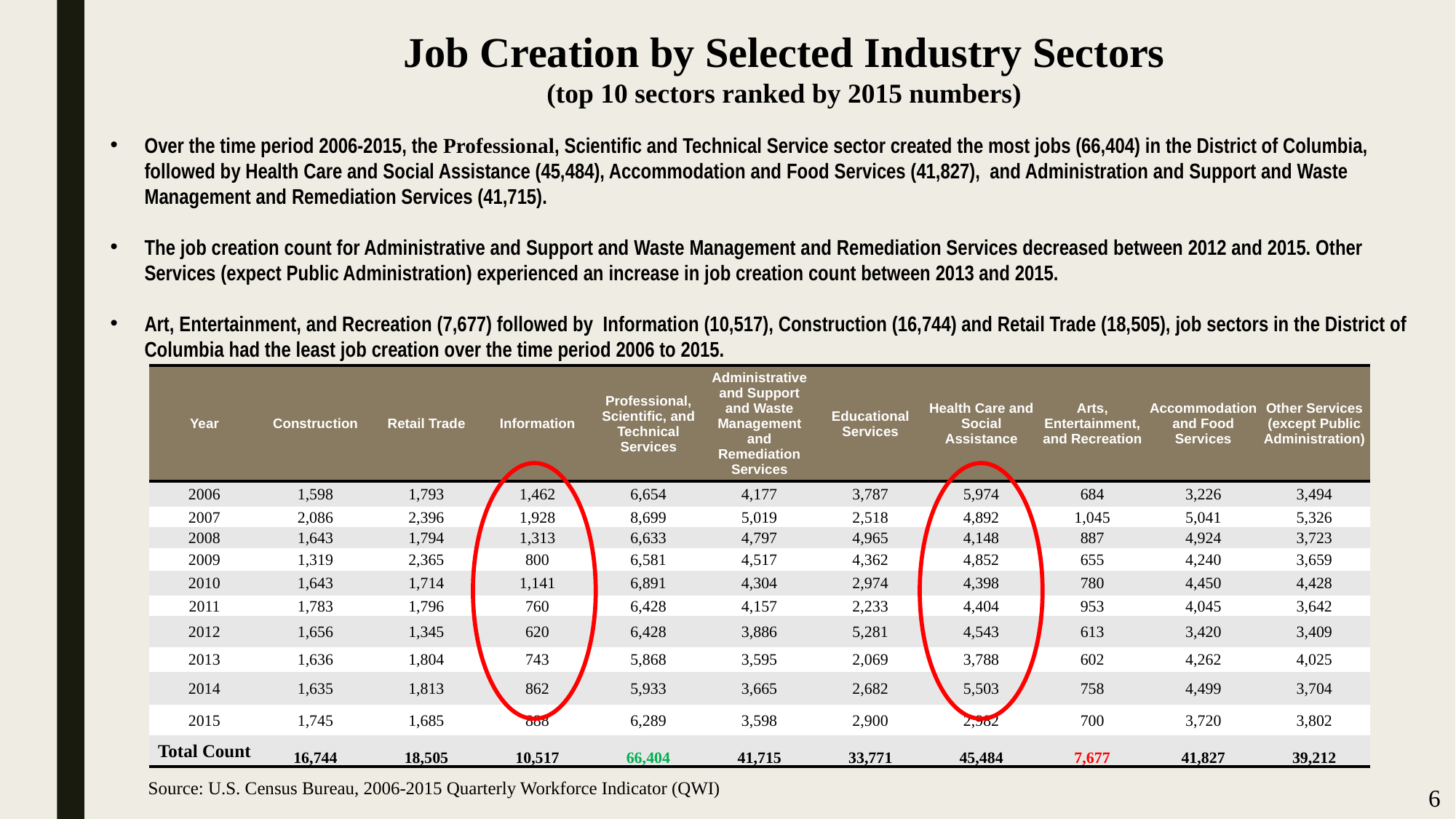

Job Creation by Selected Industry Sectors
(top 10 sectors ranked by 2015 numbers)

Over the time period 2006-2015, the Professional, Scientific and Technical Service sector created the most jobs (66,404) in the District of Columbia,  followed by Health Care and Social Assistance (45,484), Accommodation and Food Services (41,827),  and Administration and Support and Waste Management and Remediation Services (41,715).

The job creation count for Administrative and Support and Waste Management and Remediation Services decreased between 2012 and 2015. Other Services (expect Public Administration) experienced an increase in job creation count between 2013 and 2015.

Art, Entertainment, and Recreation (7,677) followed by  Information (10,517), Construction (16,744) and Retail Trade (18,505), job sectors in the District of Columbia had the least job creation over the time period 2006 to 2015.
| Year | Construction | Retail Trade | Information | Professional, Scientific, and Technical Services | Administrative and Support and Waste Management and Remediation Services | Educational Services | Health Care and Social Assistance | Arts, Entertainment, and Recreation | Accommodation and Food Services | Other Services (except Public Administration) |
| --- | --- | --- | --- | --- | --- | --- | --- | --- | --- | --- |
| 2006 | 1,598 | 1,793 | 1,462 | 6,654 | 4,177 | 3,787 | 5,974 | 684 | 3,226 | 3,494 |
| 2007 | 2,086 | 2,396 | 1,928 | 8,699 | 5,019 | 2,518 | 4,892 | 1,045 | 5,041 | 5,326 |
| 2008 | 1,643 | 1,794 | 1,313 | 6,633 | 4,797 | 4,965 | 4,148 | 887 | 4,924 | 3,723 |
| 2009 | 1,319 | 2,365 | 800 | 6,581 | 4,517 | 4,362 | 4,852 | 655 | 4,240 | 3,659 |
| 2010 | 1,643 | 1,714 | 1,141 | 6,891 | 4,304 | 2,974 | 4,398 | 780 | 4,450 | 4,428 |
| 2011 | 1,783 | 1,796 | 760 | 6,428 | 4,157 | 2,233 | 4,404 | 953 | 4,045 | 3,642 |
| 2012 | 1,656 | 1,345 | 620 | 6,428 | 3,886 | 5,281 | 4,543 | 613 | 3,420 | 3,409 |
| 2013 | 1,636 | 1,804 | 743 | 5,868 | 3,595 | 2,069 | 3,788 | 602 | 4,262 | 4,025 |
| 2014 | 1,635 | 1,813 | 862 | 5,933 | 3,665 | 2,682 | 5,503 | 758 | 4,499 | 3,704 |
| 2015 | 1,745 | 1,685 | 888 | 6,289 | 3,598 | 2,900 | 2,982 | 700 | 3,720 | 3,802 |
| Total Count | 16,744 | 18,505 | 10,517 | 66,404 | 41,715 | 33,771 | 45,484 | 7,677 | 41,827 | 39,212 |

Source: U.S. Census Bureau, 2006-2015 Quarterly Workforce Indicator (QWI)
6